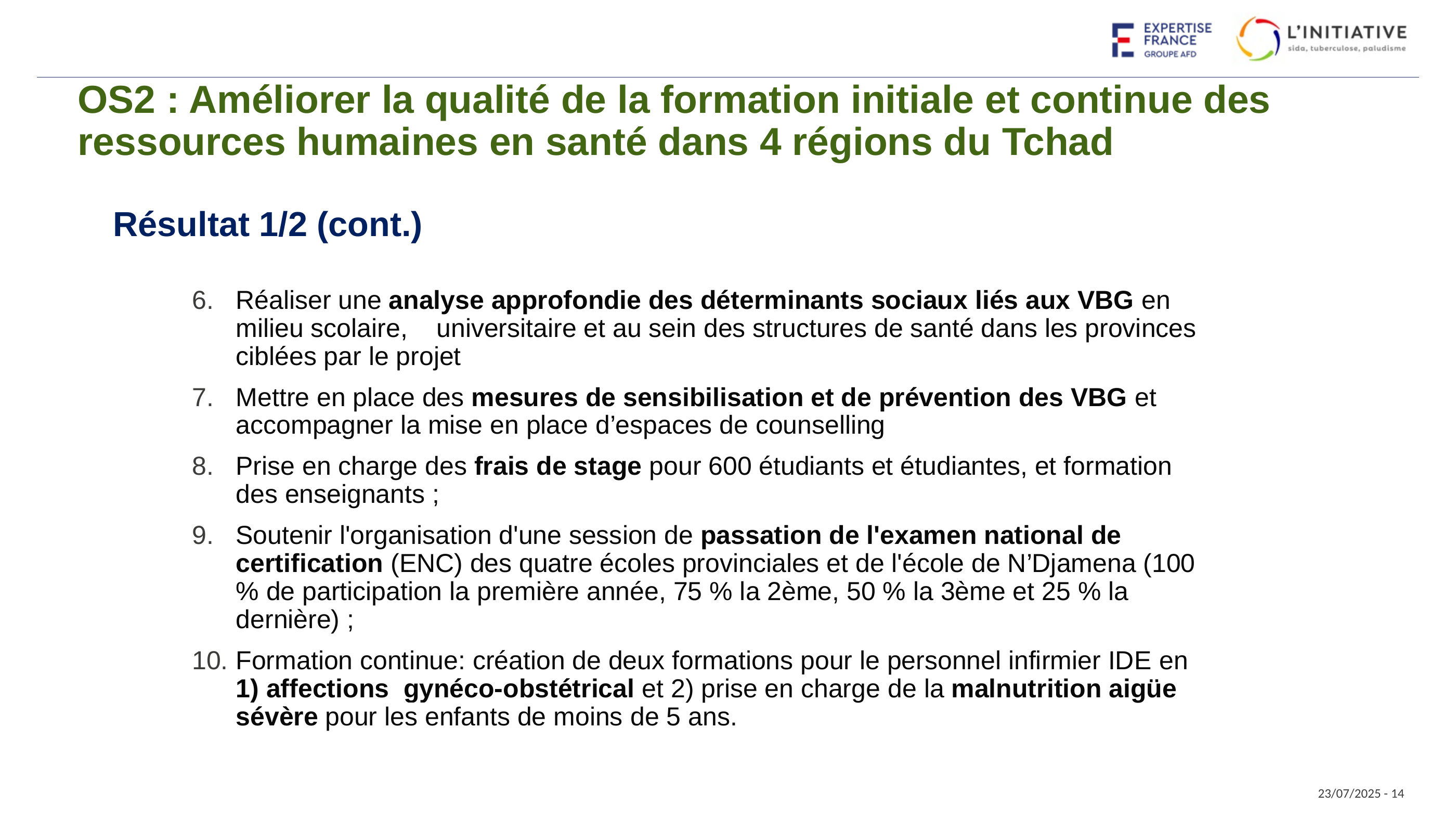

OS2 : Améliorer la qualité de la formation initiale et continue des ressources humaines en santé dans 4 régions du Tchad

Résultat 1/2 (cont.)
Réaliser une analyse approfondie des déterminants sociaux liés aux VBG en milieu scolaire,    universitaire et au sein des structures de santé dans les provinces ciblées par le projet
Mettre en place des mesures de sensibilisation et de prévention des VBG et accompagner la mise en place d’espaces de counselling
Prise en charge des frais de stage pour 600 étudiants et étudiantes, et formation des enseignants ;
Soutenir l'organisation d'une session de passation de l'examen national de certification (ENC) des quatre écoles provinciales et de l'école de N’Djamena (100 % de participation la première année, 75 % la 2ème, 50 % la 3ème et 25 % la dernière) ;
Formation continue: création de deux formations pour le personnel infirmier IDE en 1) affections  gynéco-obstétrical et 2) prise en charge de la malnutrition aigüe sévère pour les enfants de moins de 5 ans.
23/07/2025 - 14